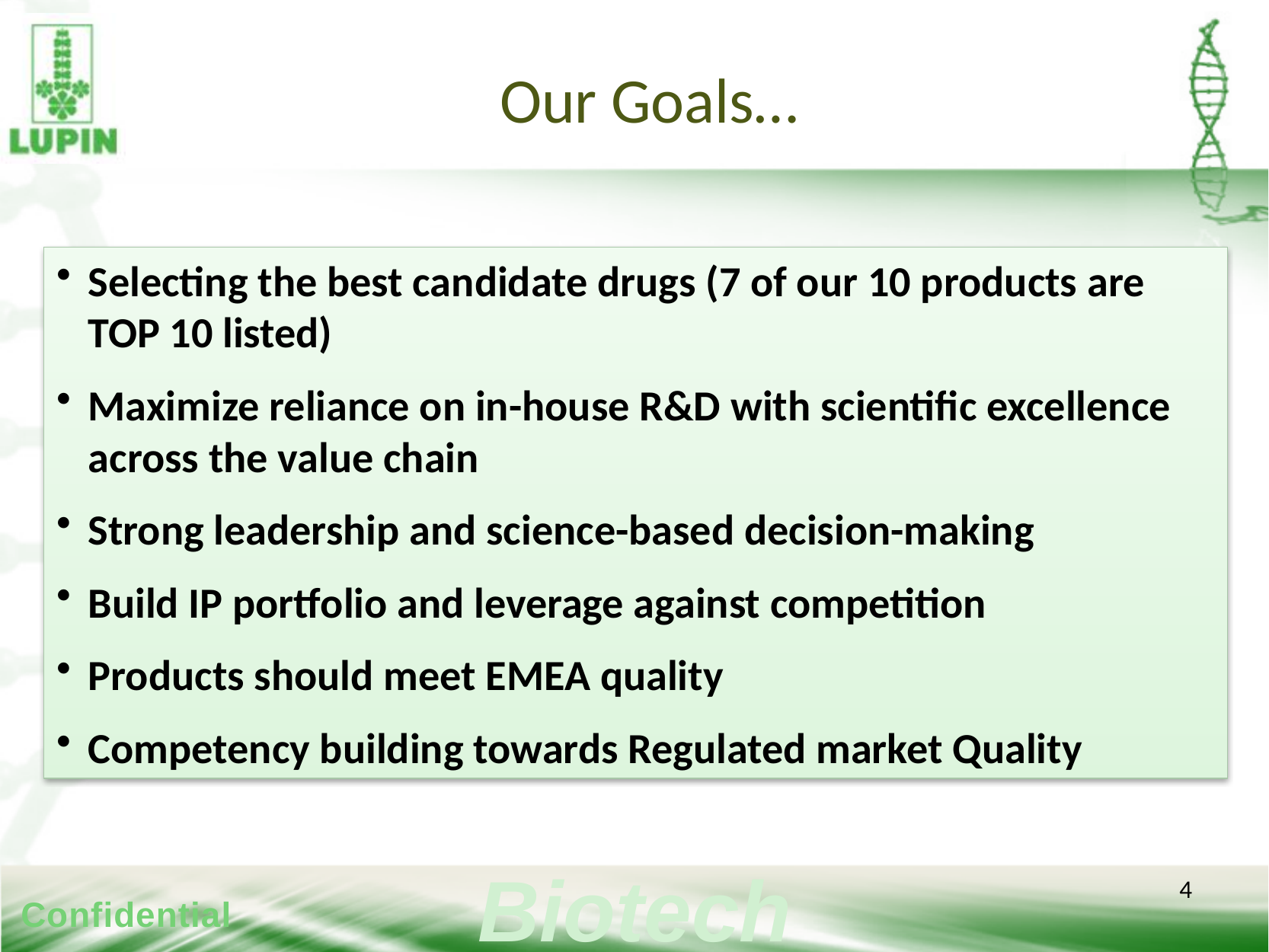

Our Goals…
Selecting the best candidate drugs (7 of our 10 products are TOP 10 listed)
Maximize reliance on in-house R&D with scientific excellence across the value chain
Strong leadership and science-based decision-making
Build IP portfolio and leverage against competition
Products should meet EMEA quality
Competency building towards Regulated market Quality
4